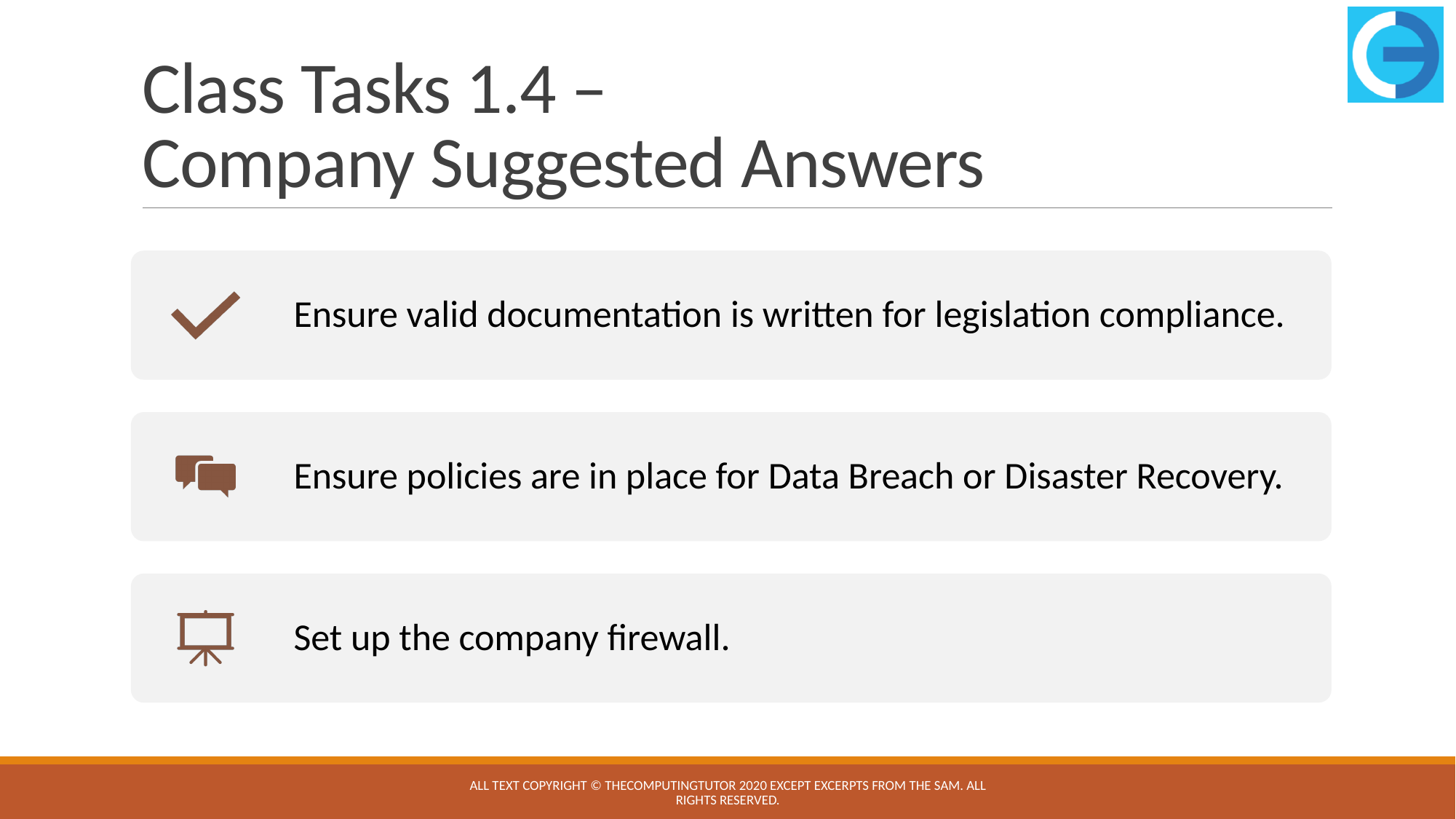

# Class Tasks 1.4 – Company Suggested Answers
Ensure valid documentation is written for legislation compliance.
Ensure policies are in place for Data Breach or Disaster Recovery.
Set up the company firewall.
All text copyright © TheComputingTutor 2020 except excerpts from the SAM. All rights Reserved.